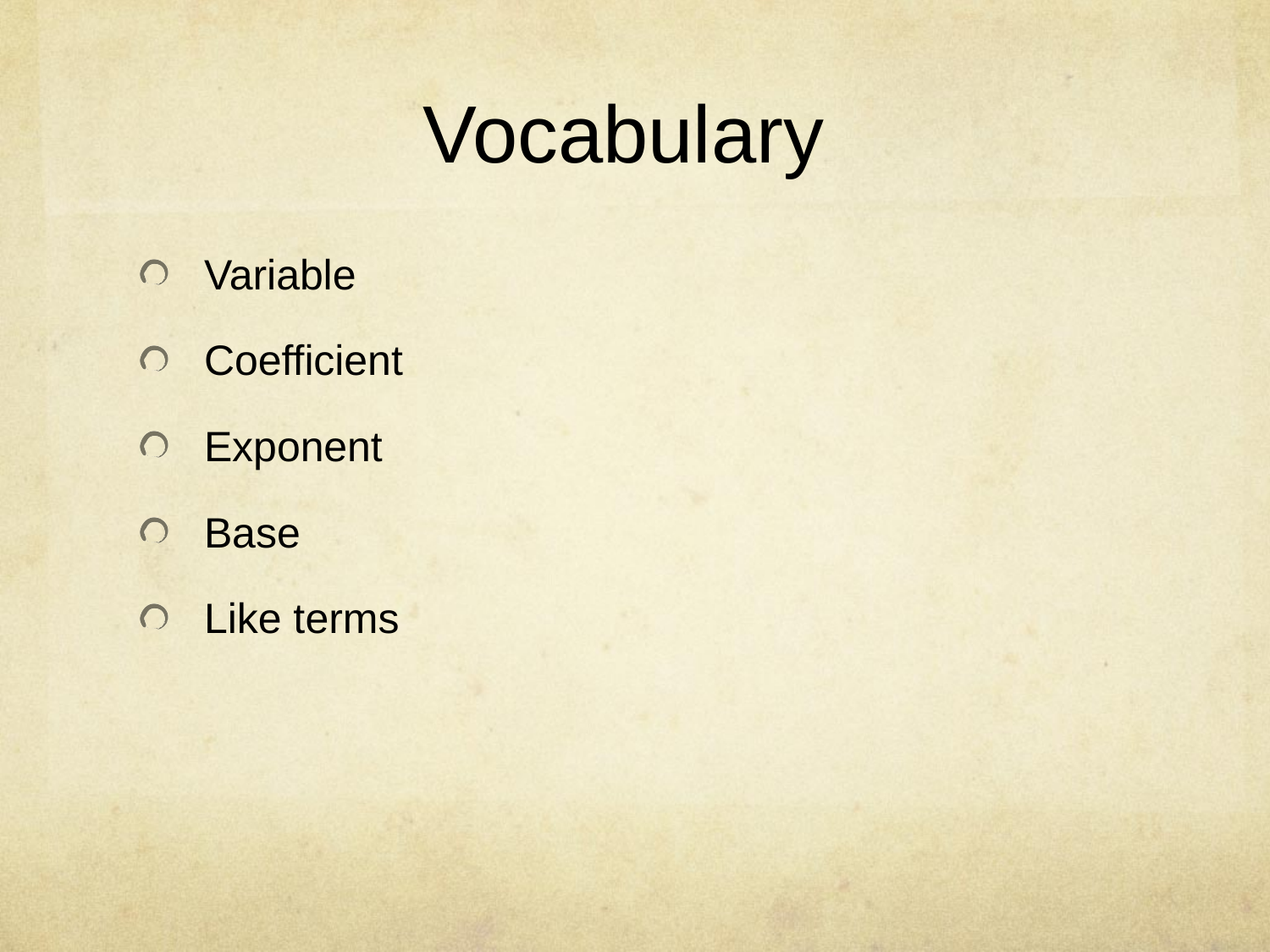

# Vocabulary
Variable
Coefficient
Exponent
Base
Like terms